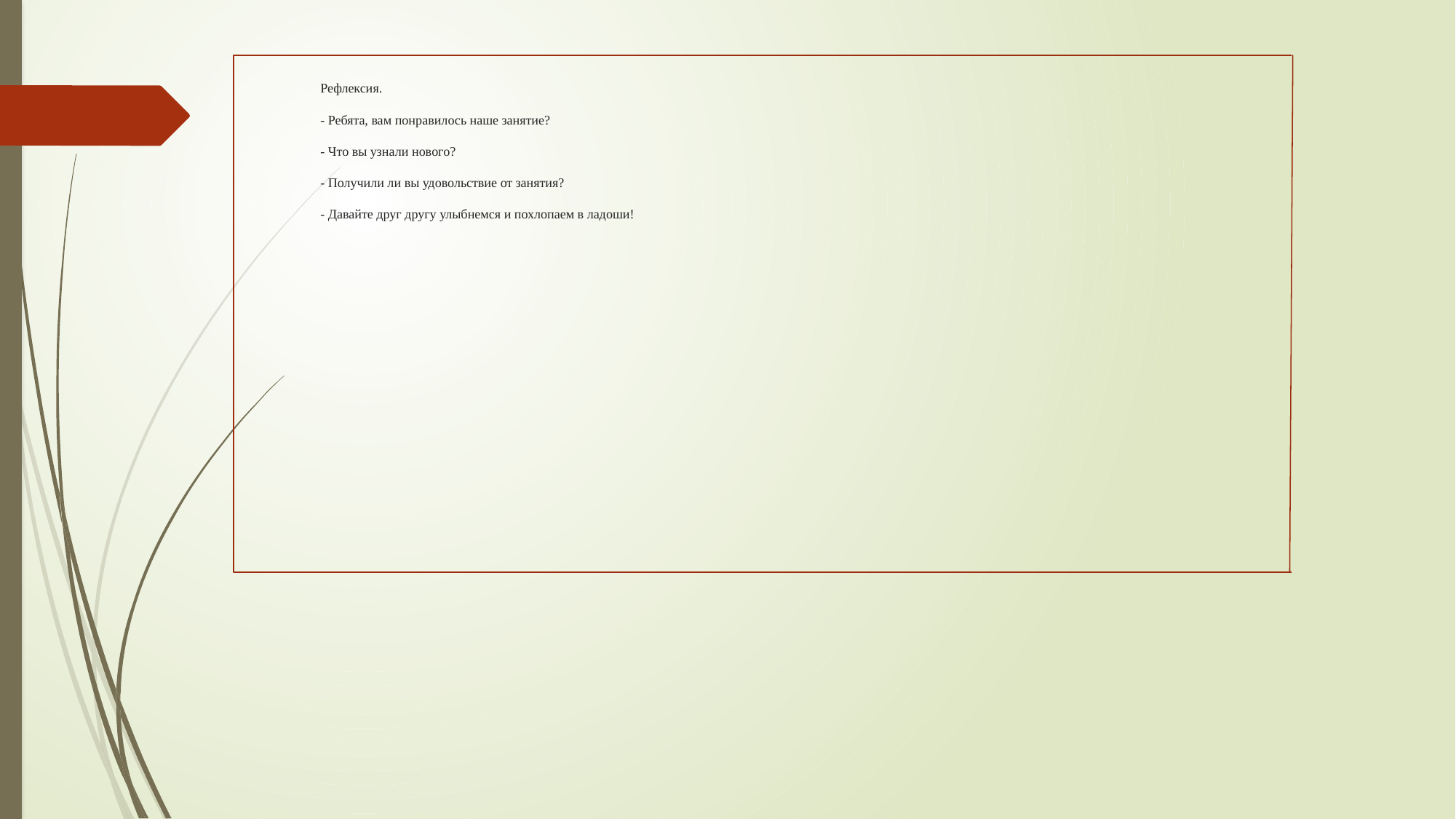

# Рефлексия. - Ребята, вам понравилось наше занятие? - Что вы узнали нового? - Получили ли вы удовольствие от занятия? - Давайте друг другу улыбнемся и похлопаем в ладоши!